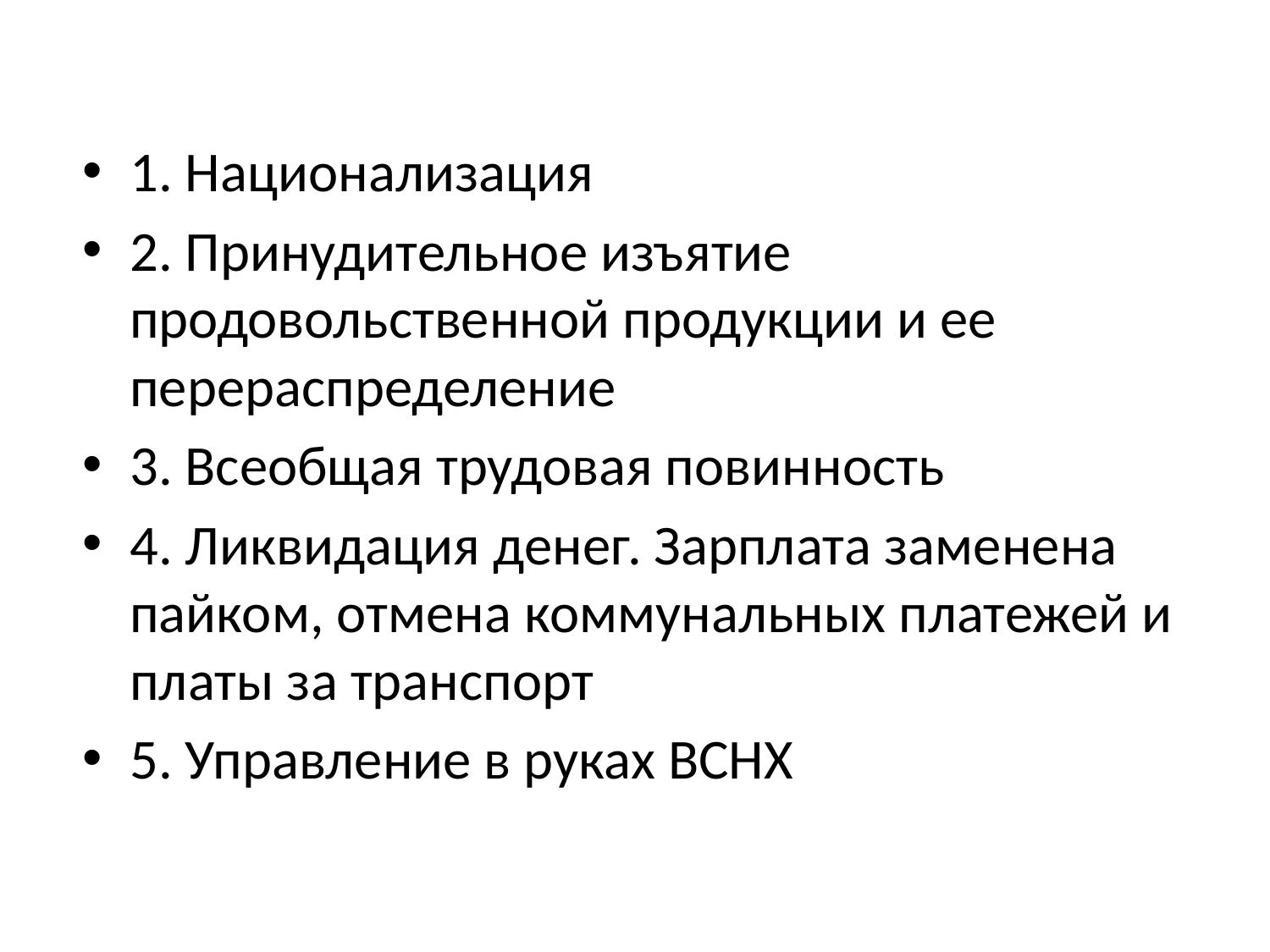

#
1. Национализация
2. Принудительное изъятие продовольственной продукции и ее перераспределение
3. Всеобщая трудовая повинность
4. Ликвидация денег. Зарплата заменена пайком, отмена коммунальных платежей и платы за транспорт
5. Управление в руках ВСНХ